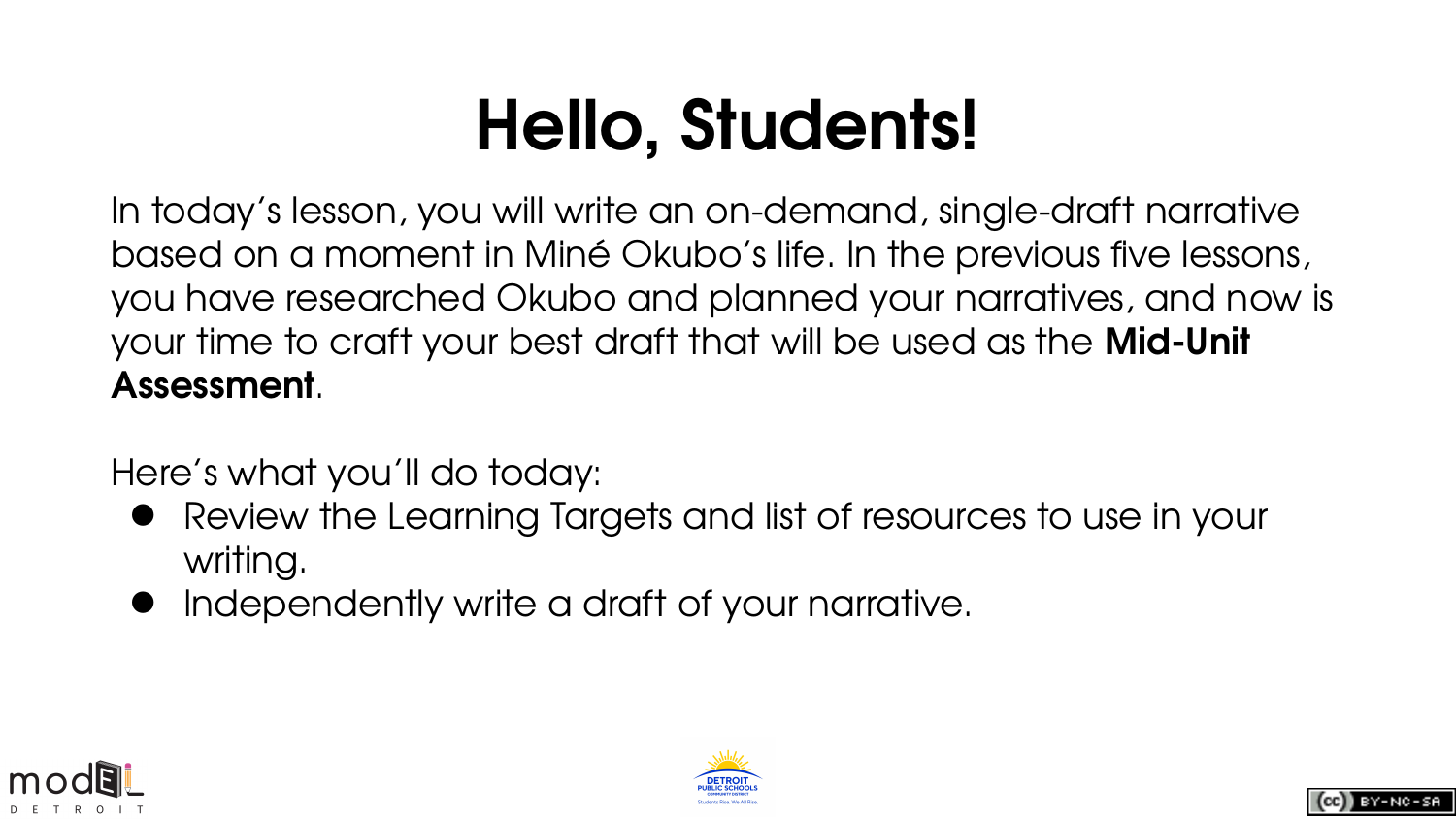

# Hello, Students!
In today’s lesson, you will write an on-demand, single-draft narrative based on a moment in Miné Okubo’s life. In the previous five lessons, you have researched Okubo and planned your narratives, and now is your time to craft your best draft that will be used as the Mid-Unit Assessment.

Here’s what you’ll do today:
Review the Learning Targets and list of resources to use in your writing.
Independently write a draft of your narrative.